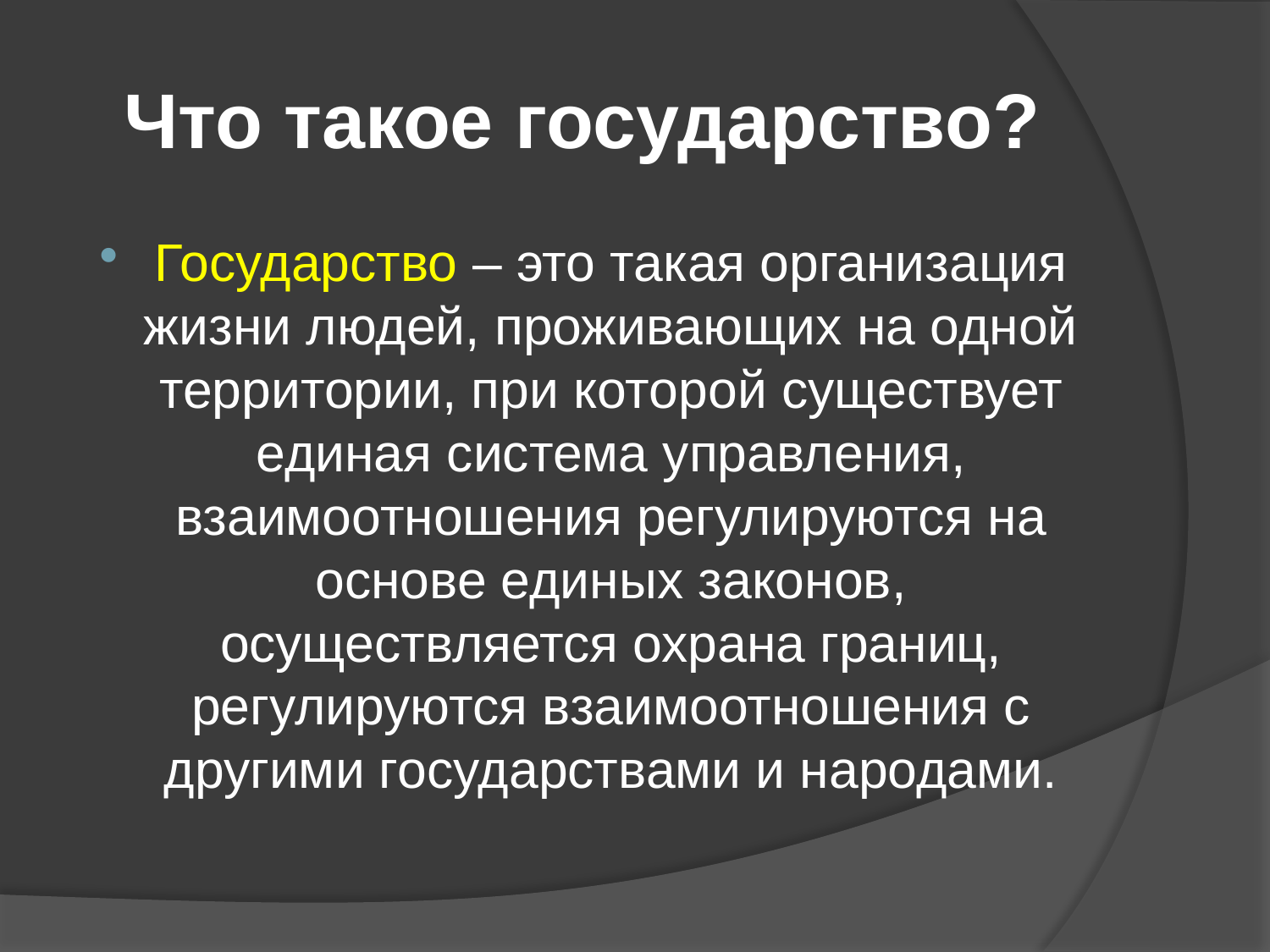

# Что такое государство?
Государство – это такая организация жизни людей, проживающих на одной территории, при которой существует единая система управления, взаимоотношения регулируются на основе единых законов, осуществляется охрана границ, регулируются взаимоотношения с другими государствами и народами.